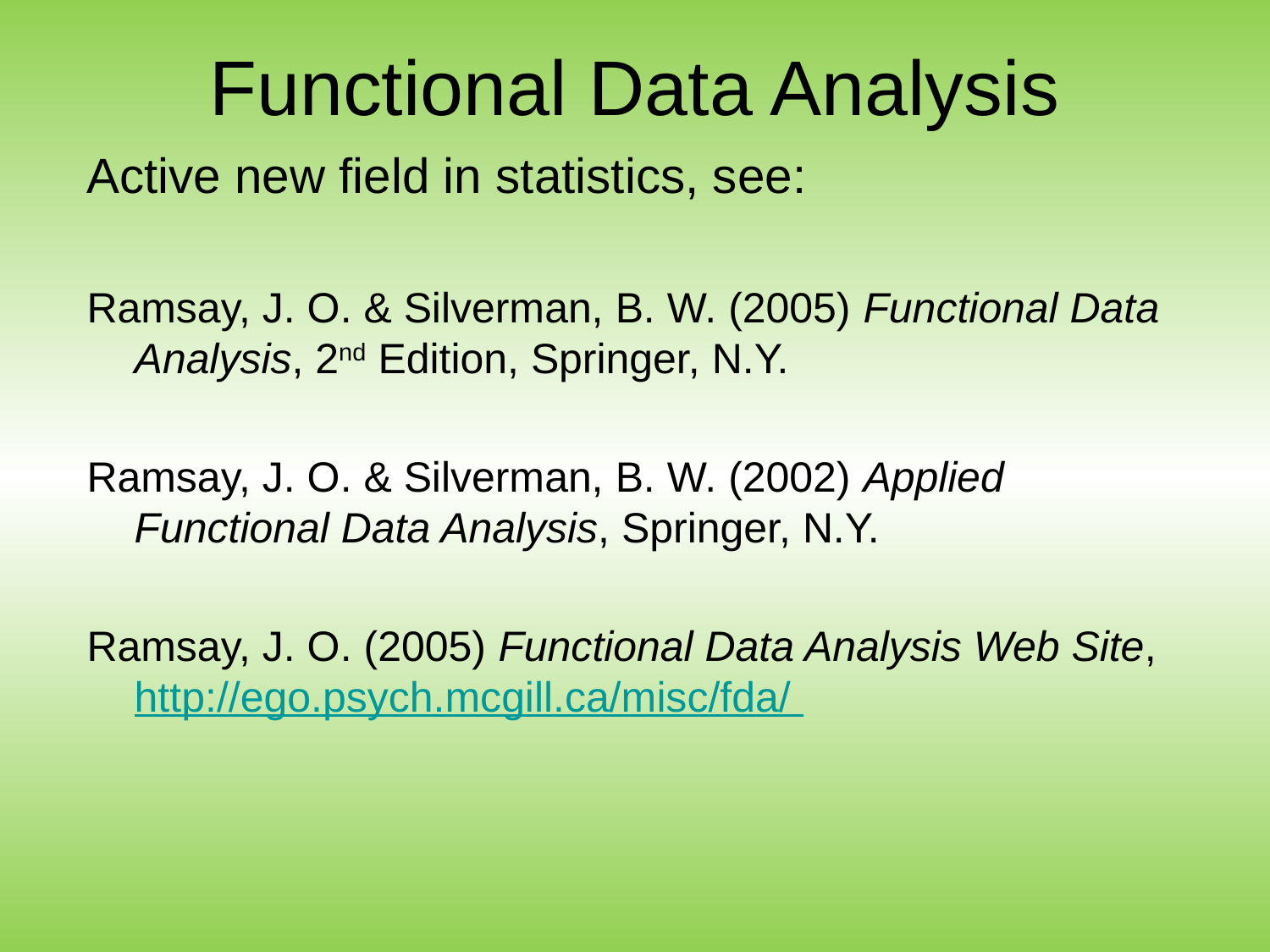

# Functional Data Analysis
Active new field in statistics, see:

Ramsay, J. O. & Silverman, B. W. (2005) Functional Data Analysis, 2nd Edition, Springer, N.Y.

Ramsay, J. O. & Silverman, B. W. (2002) Applied Functional Data Analysis, Springer, N.Y.

Ramsay, J. O. (2005) Functional Data Analysis Web Site, http://ego.psych.mcgill.ca/misc/fda/